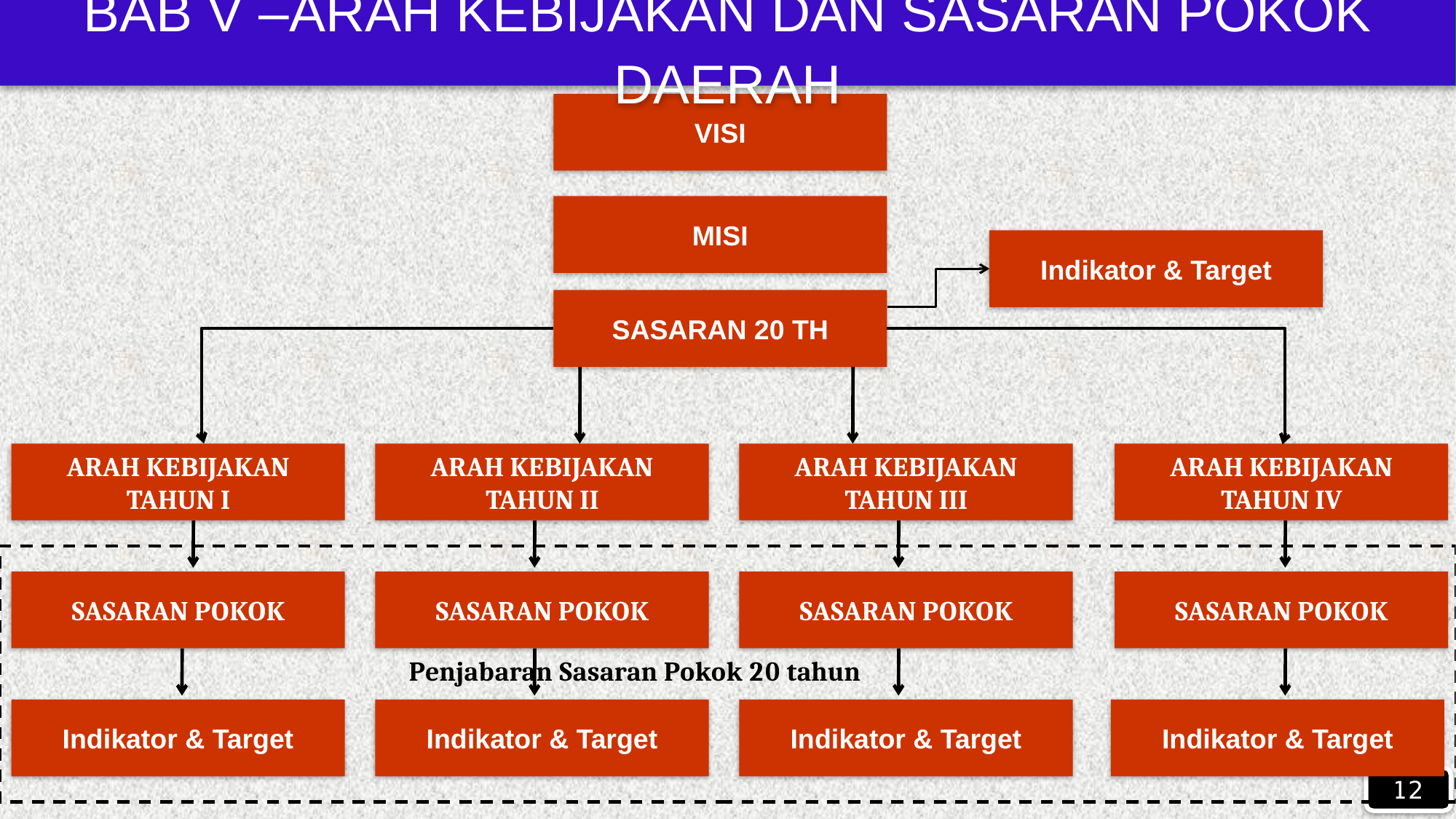

BAB V –ARAH KEBIJAKAN DAN SASARAN POKOK DAERAH
VISI
MISI
Indikator & Target
SASARAN 20 TH
ARAH KEBIJAKAN TAHUN I
ARAH KEBIJAKAN TAHUN II
ARAH KEBIJAKAN TAHUN III
ARAH KEBIJAKAN TAHUN IV

SASARAN POKOK
SASARAN POKOK
SASARAN POKOK
SASARAN POKOK
Penjabaran Sasaran Pokok 20 tahun
Indikator & Target
Indikator & Target
Indikator & Target
Indikator & Target
12